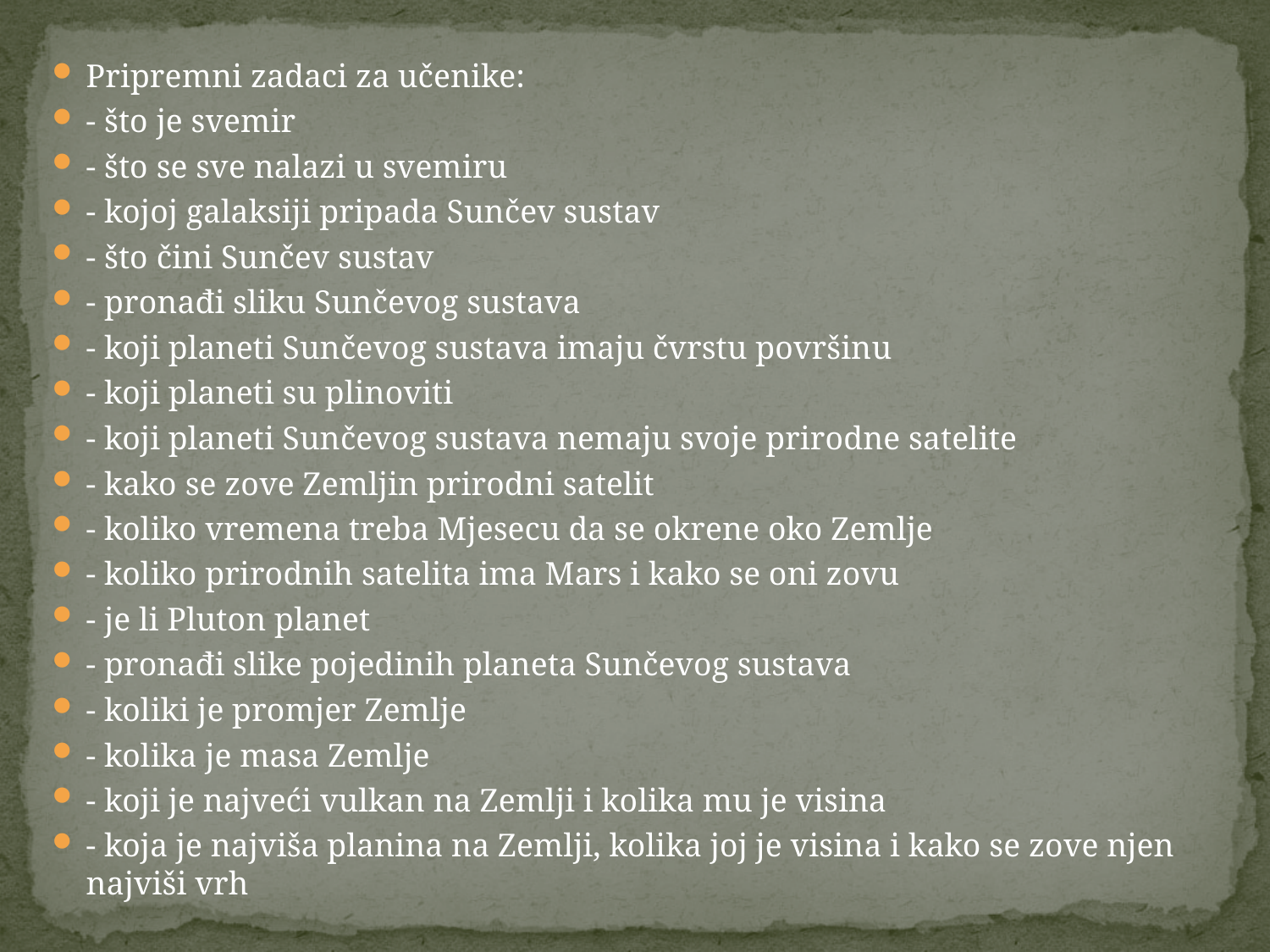

Pripremni zadaci za učenike:
- što je svemir
- što se sve nalazi u svemiru
- kojoj galaksiji pripada Sunčev sustav
- što čini Sunčev sustav
- pronađi sliku Sunčevog sustava
- koji planeti Sunčevog sustava imaju čvrstu površinu
- koji planeti su plinoviti
- koji planeti Sunčevog sustava nemaju svoje prirodne satelite
- kako se zove Zemljin prirodni satelit
- koliko vremena treba Mjesecu da se okrene oko Zemlje
- koliko prirodnih satelita ima Mars i kako se oni zovu
- je li Pluton planet
- pronađi slike pojedinih planeta Sunčevog sustava
- koliki je promjer Zemlje
- kolika je masa Zemlje
- koji je najveći vulkan na Zemlji i kolika mu je visina
- koja je najviša planina na Zemlji, kolika joj je visina i kako se zove njen najviši vrh